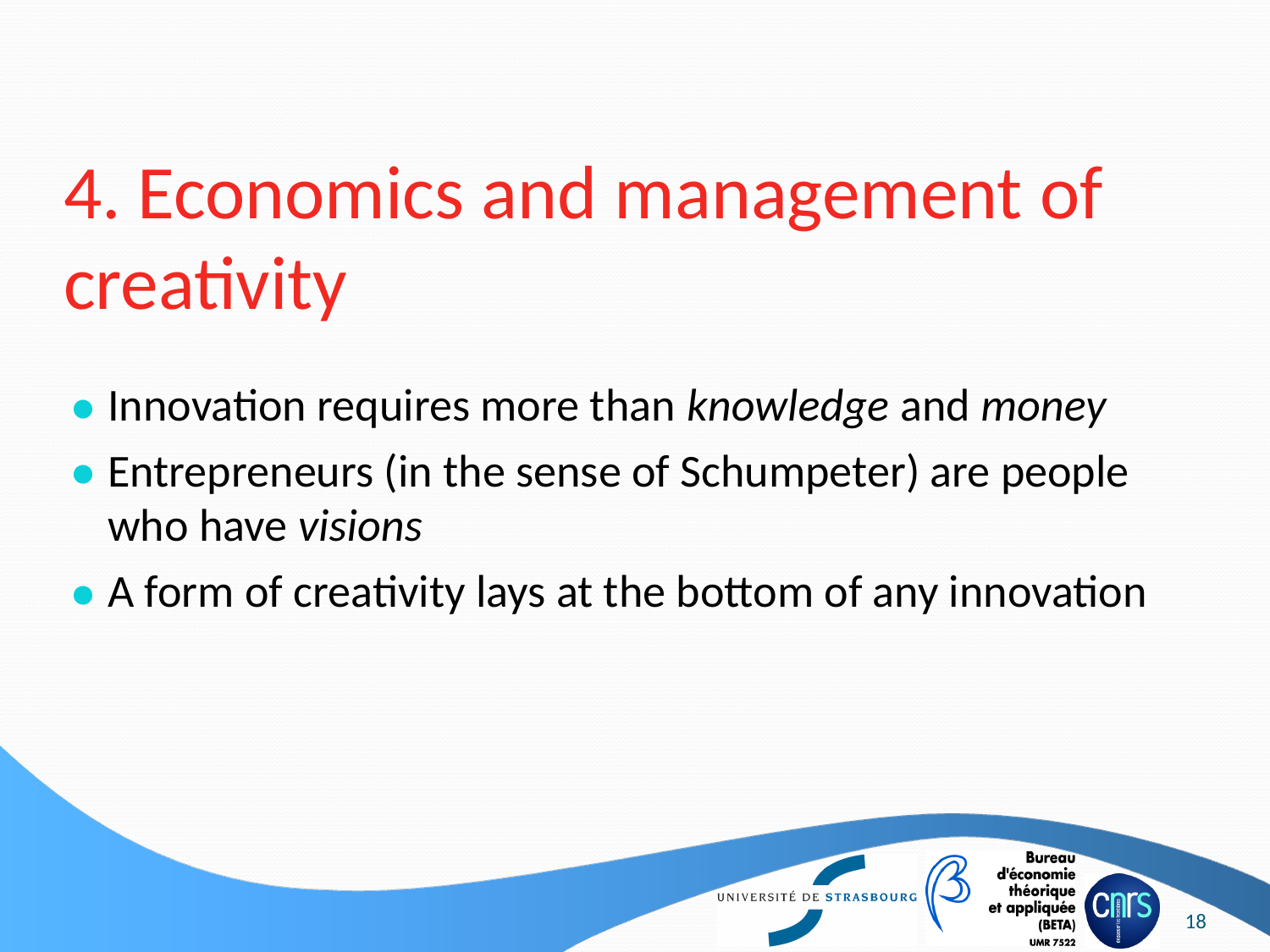

# 4. Economics and management of creativity
Innovation requires more than knowledge and money
Entrepreneurs (in the sense of Schumpeter) are people who have visions
A form of creativity lays at the bottom of any innovation
18